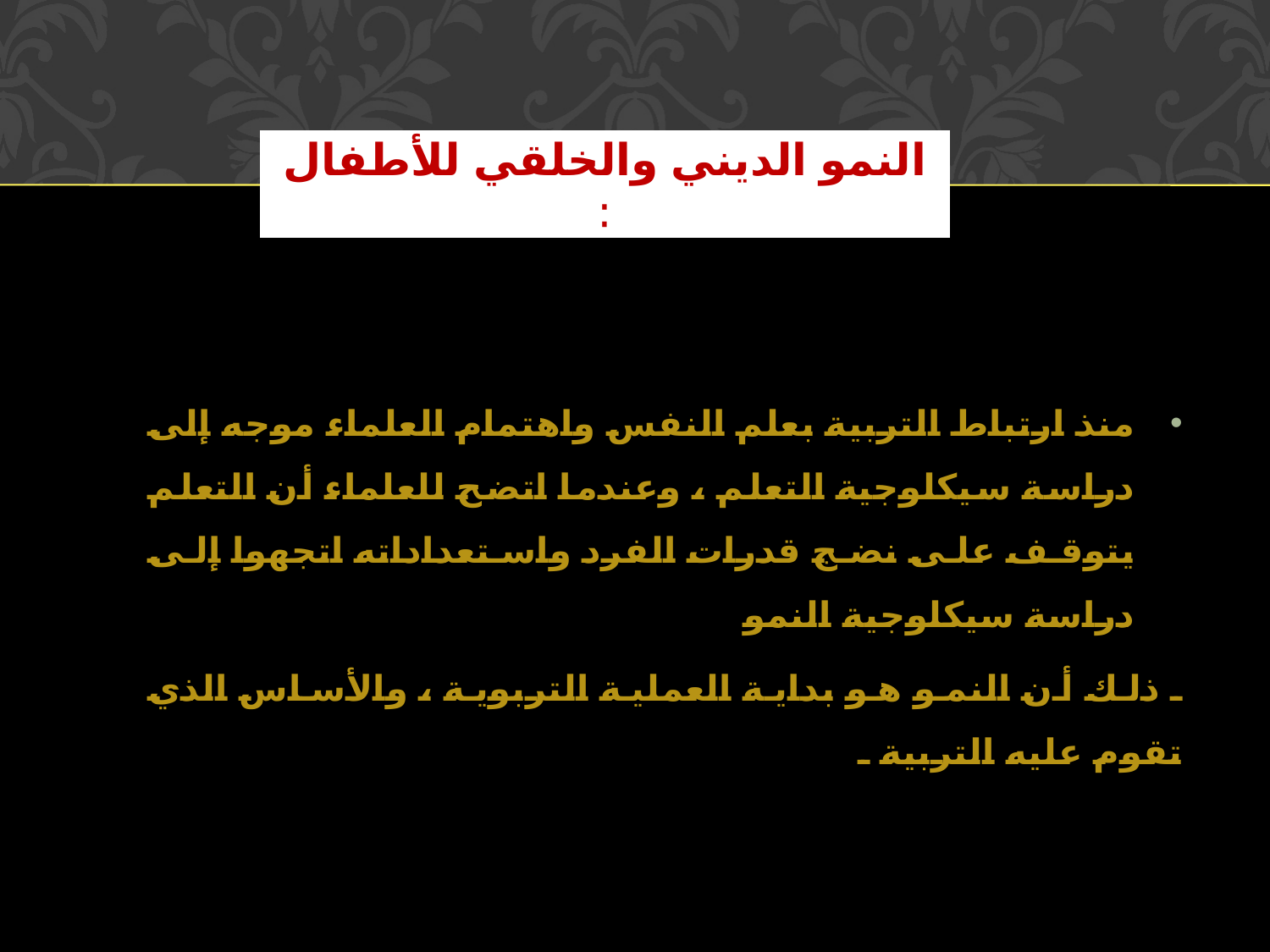

# النمو الديني والخلقي للأطفال :
منذ ارتباط التربية بعلم النفس واهتمام العلماء موجه إلى دراسة سيكلوجية التعلم ، وعندما اتضح للعلماء أن التعلم يتوقف على نضج قدرات الفرد واستعداداته اتجهوا إلى دراسة سيكلوجية النمو
. ذلك أن النمو هو بداية العملية التربوية ، والأساس الذي تقوم عليه التربية .